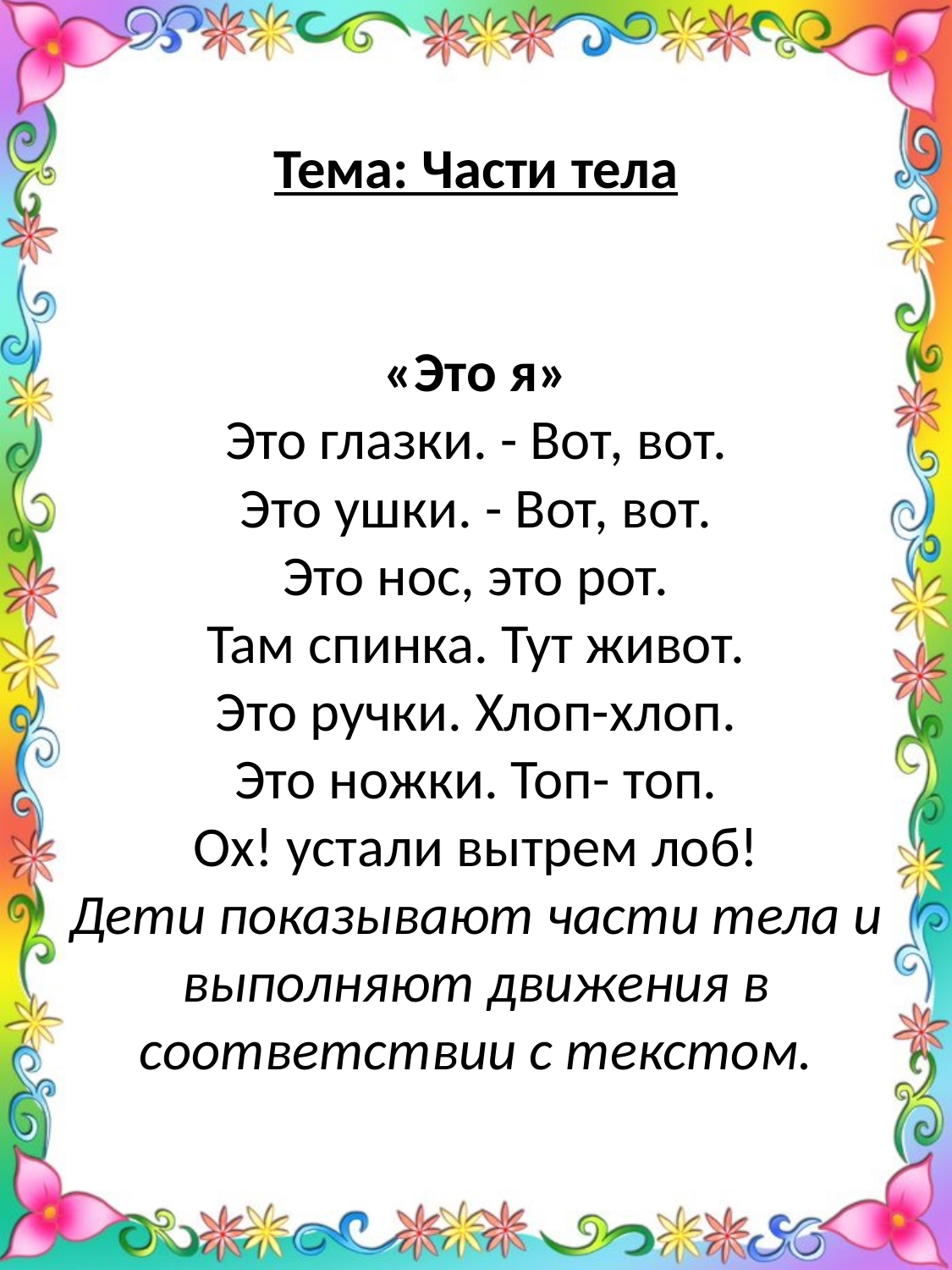

# Тема: Части тела   «Это я» Это глазки. - Вот, вот. Это ушки. - Вот, вот. Это нос, это рот. Там спинка. Тут живот. Это ручки. Хлоп-хлоп. Это ножки. Топ- топ. Ох! устали вытрем лоб! Дети показывают части тела и выполняют движения в соответствии с текстом.